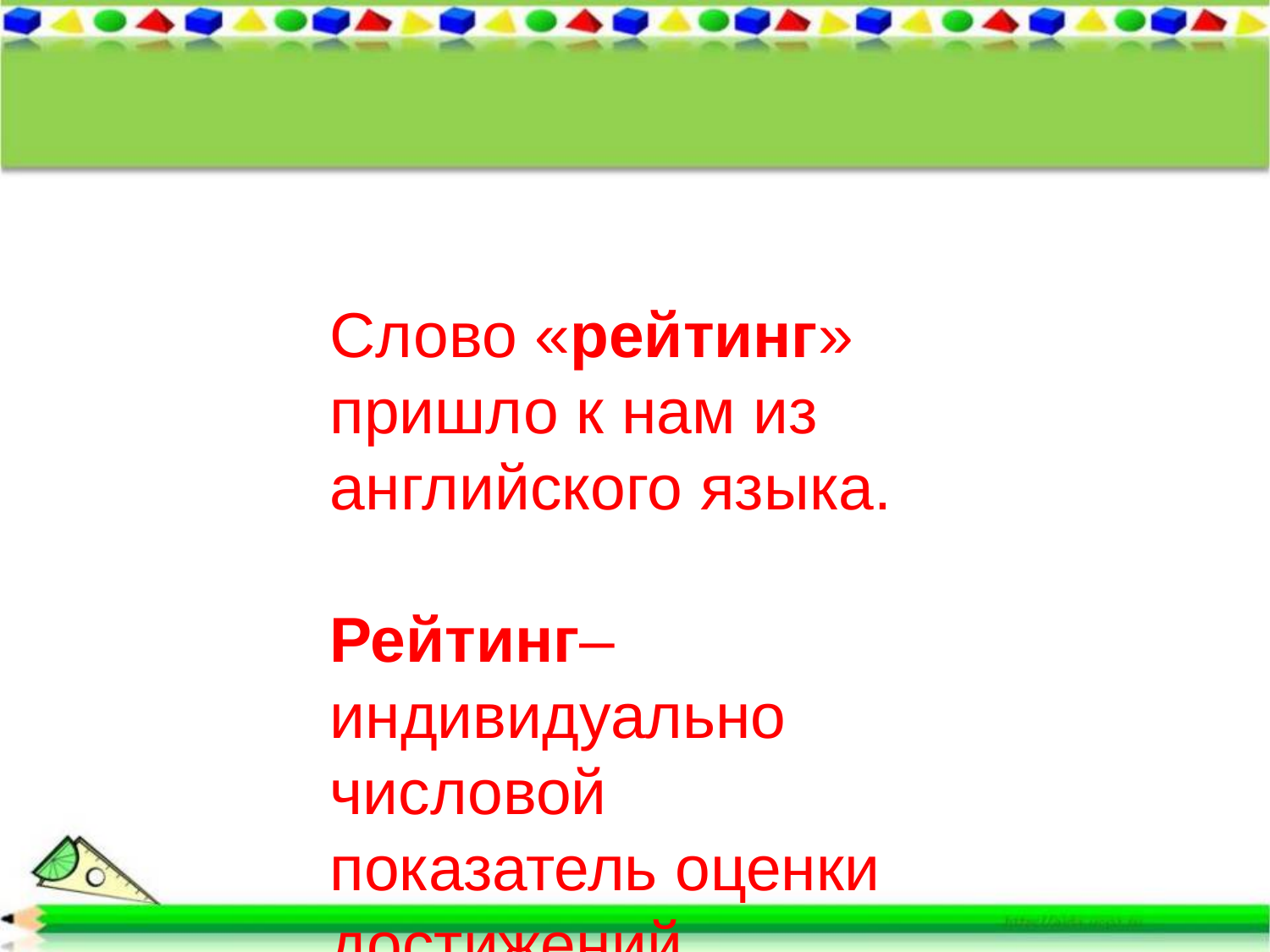

Слово «рейтинг» пришло к нам из английского языка.

Рейтинг– индивидуально числовой показатель оценки  достижений.